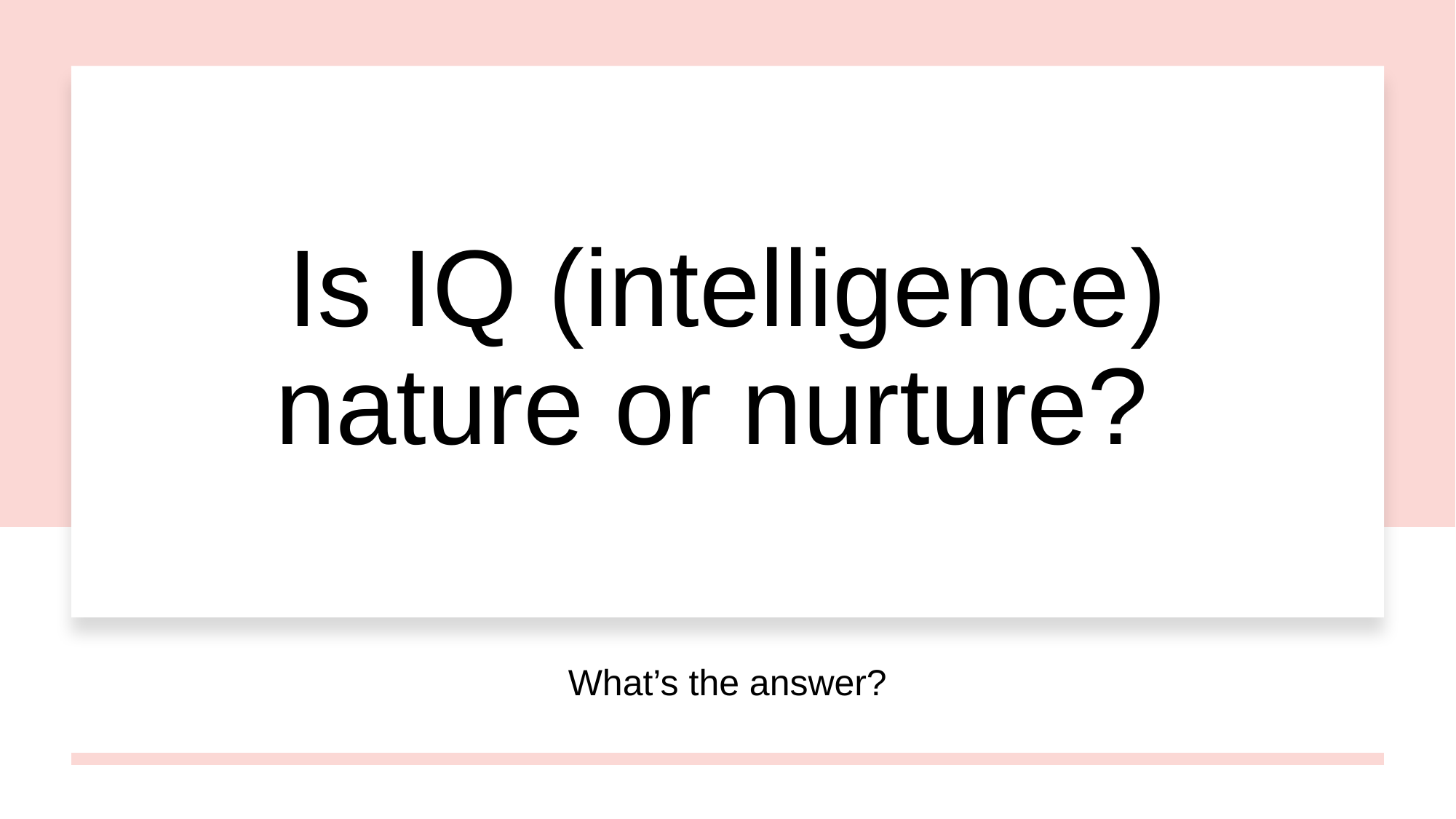

# Is IQ (intelligence) nature or nurture?
What’s the answer?